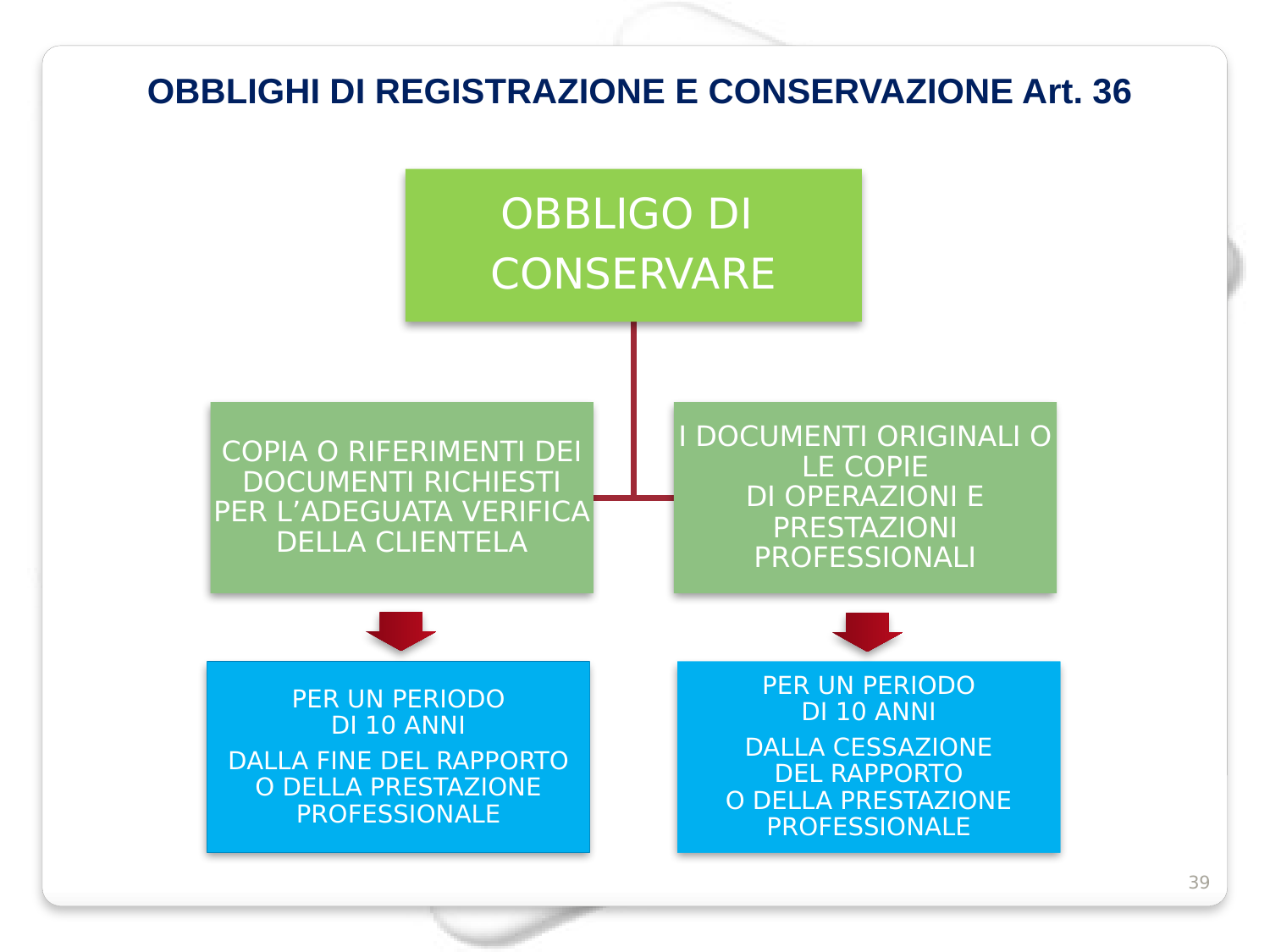

OBBLIGHI DI REGISTRAZIONE E CONSERVAZIONE Art. 36
OBBLIGO DI
CONSERVARE
COPIA O RIFERIMENTI DEI DOCUMENTI RICHIESTI PER L’ADEGUATA VERIFICA DELLA CLIENTELA
I DOCUMENTI ORIGINALI O LE COPIE
DI OPERAZIONI E PRESTAZIONI PROFESSIONALI

PER UN PERIODO
DI 10 ANNI
DALLA FINE DEL RAPPORTO
O DELLA PRESTAZIONE PROFESSIONALE

PER UN PERIODO
DI 10 ANNI
DALLA CESSAZIONE
DEL RAPPORTO
O DELLA PRESTAZIONE PROFESSIONALE
39